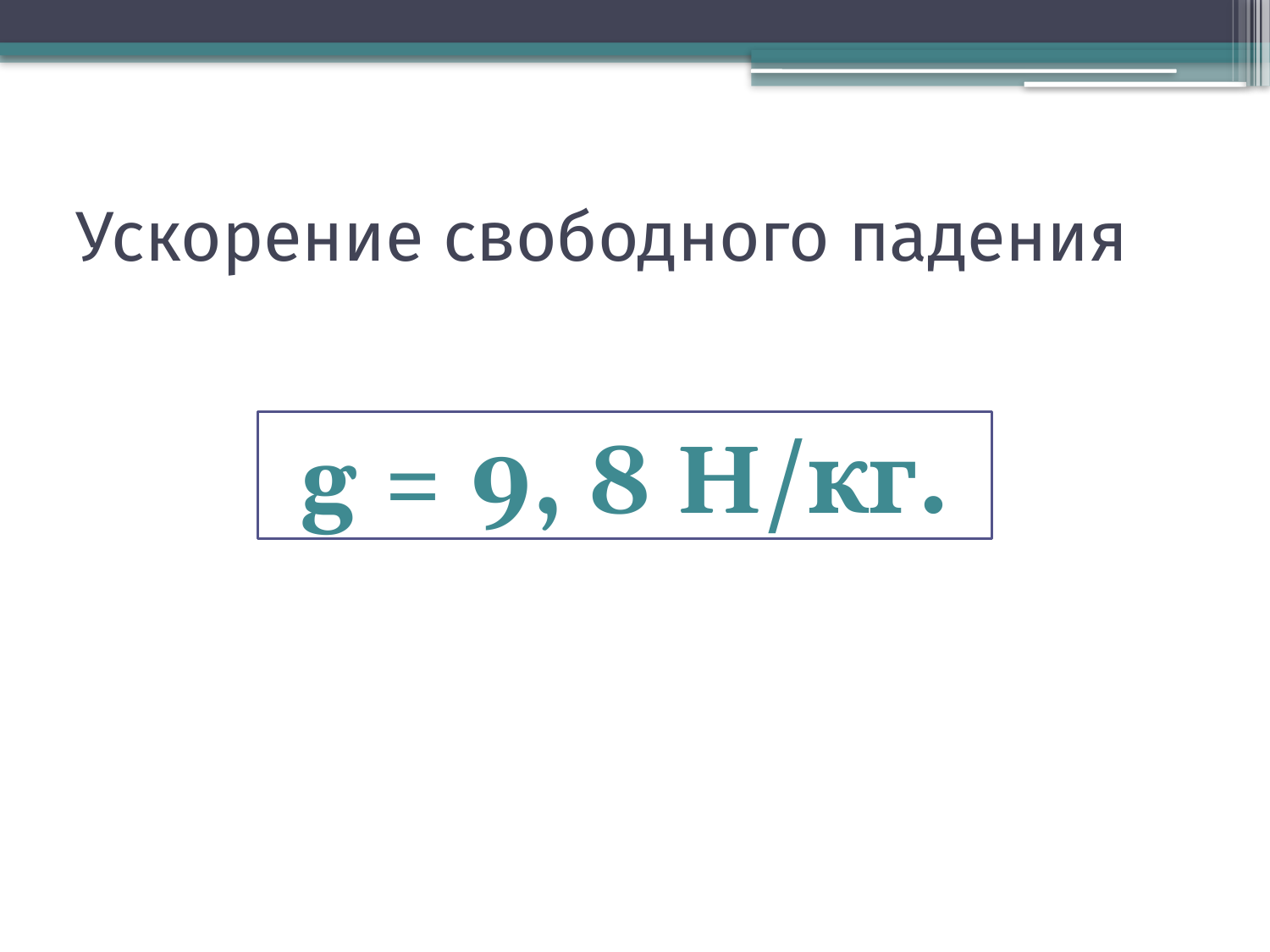

# Ускорение свободного падения

g = 9, 8 H/кг.